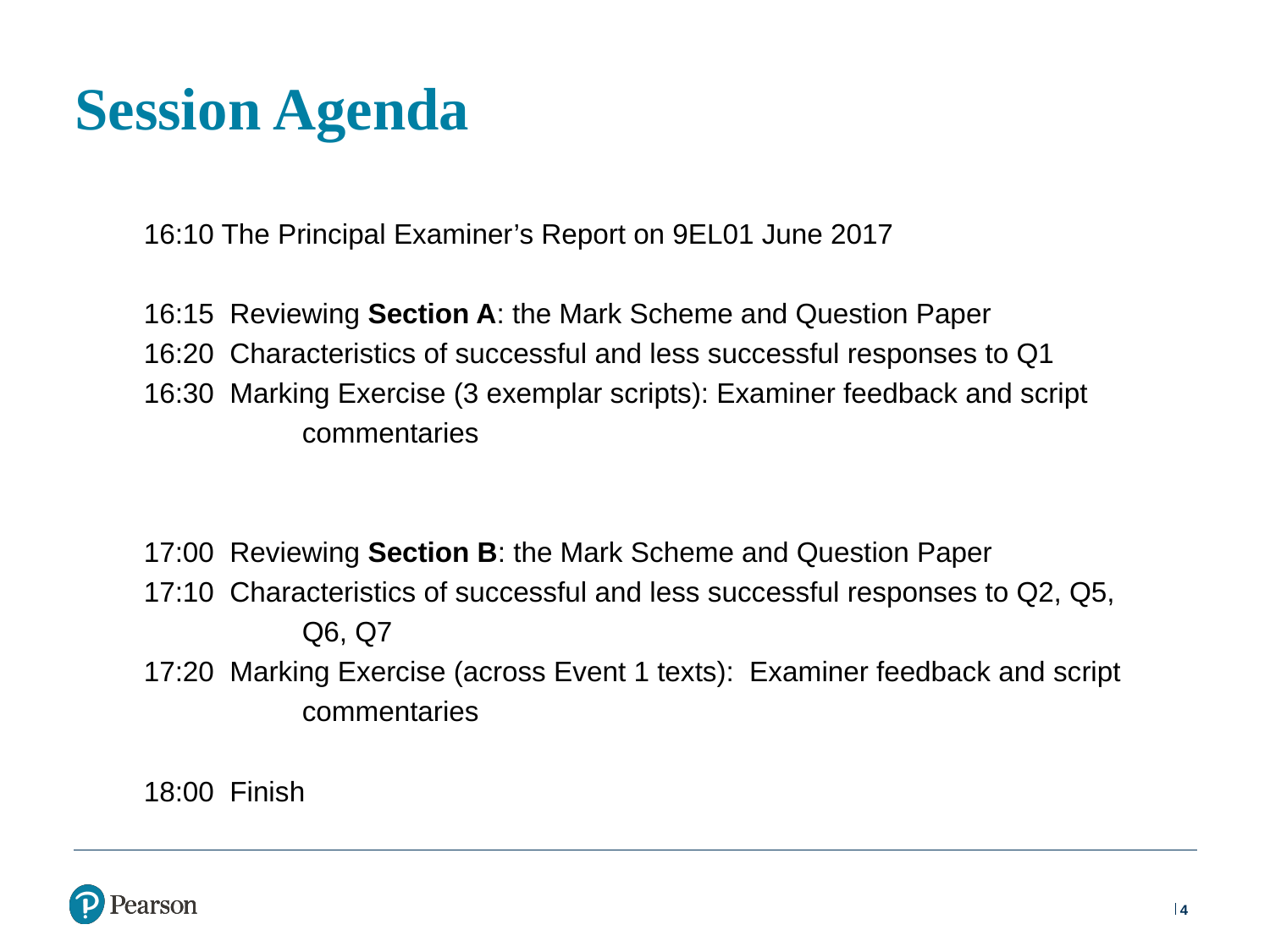

# Session Agenda

16:10 The Principal Examiner’s Report on 9EL01 June 2017

16:15  Reviewing Section A: the Mark Scheme and Question Paper
16:20  Characteristics of successful and less successful responses to Q1
16:30  Marking Exercise (3 exemplar scripts): Examiner feedback and script     	    commentaries

17:00  Reviewing Section B: the Mark Scheme and Question Paper
17:10  Characteristics of successful and less successful responses to Q2, Q5, 	    Q6, Q7
17:20  Marking Exercise (across Event 1 texts):  Examiner feedback and script 	    commentaries

18:00  Finish

4